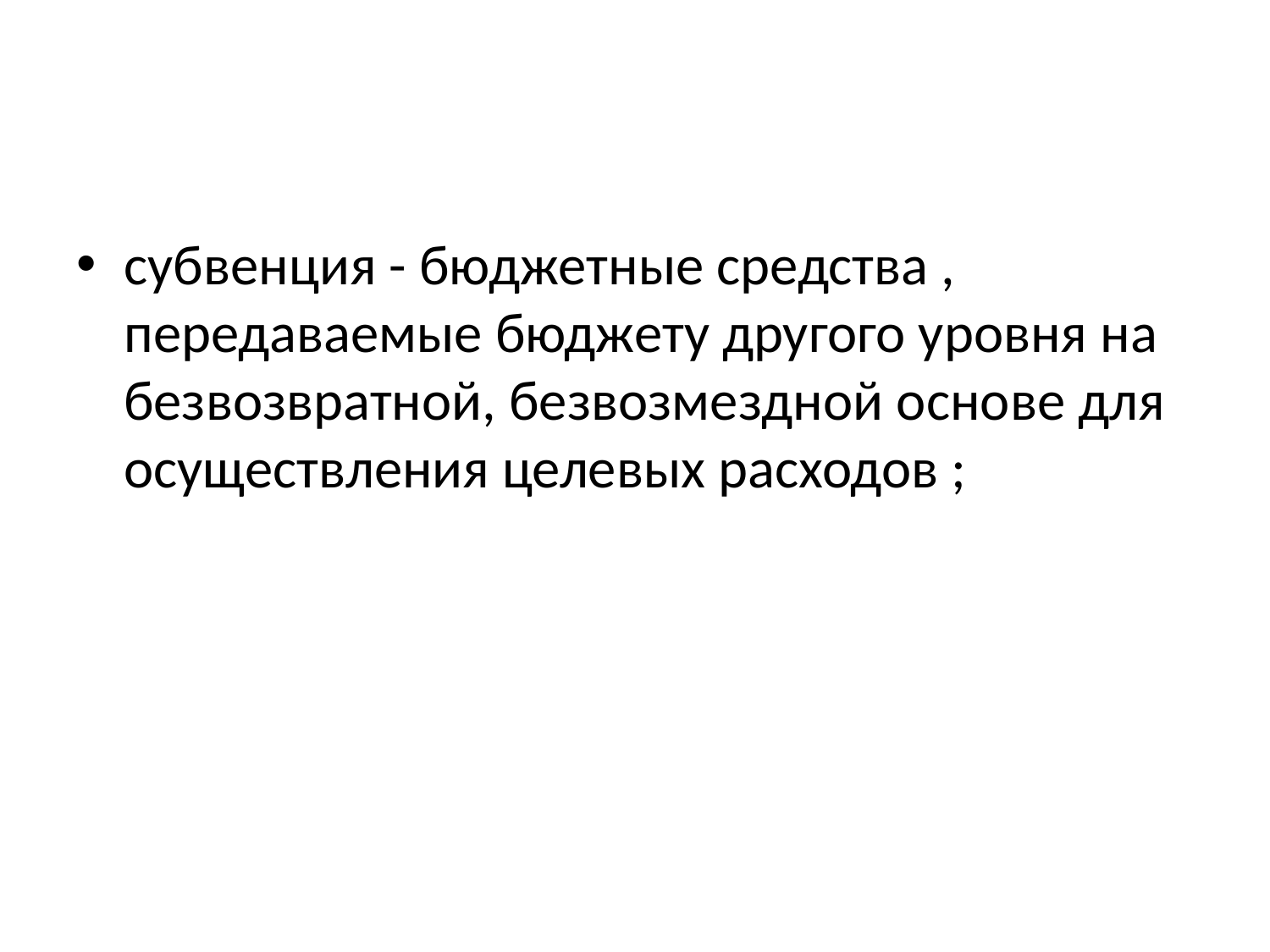

#
субвенция - бюджетные средства , передаваемые бюджету другого уровня на безвозвратной, безвозмездной основе для осуществления целевых расходов ;